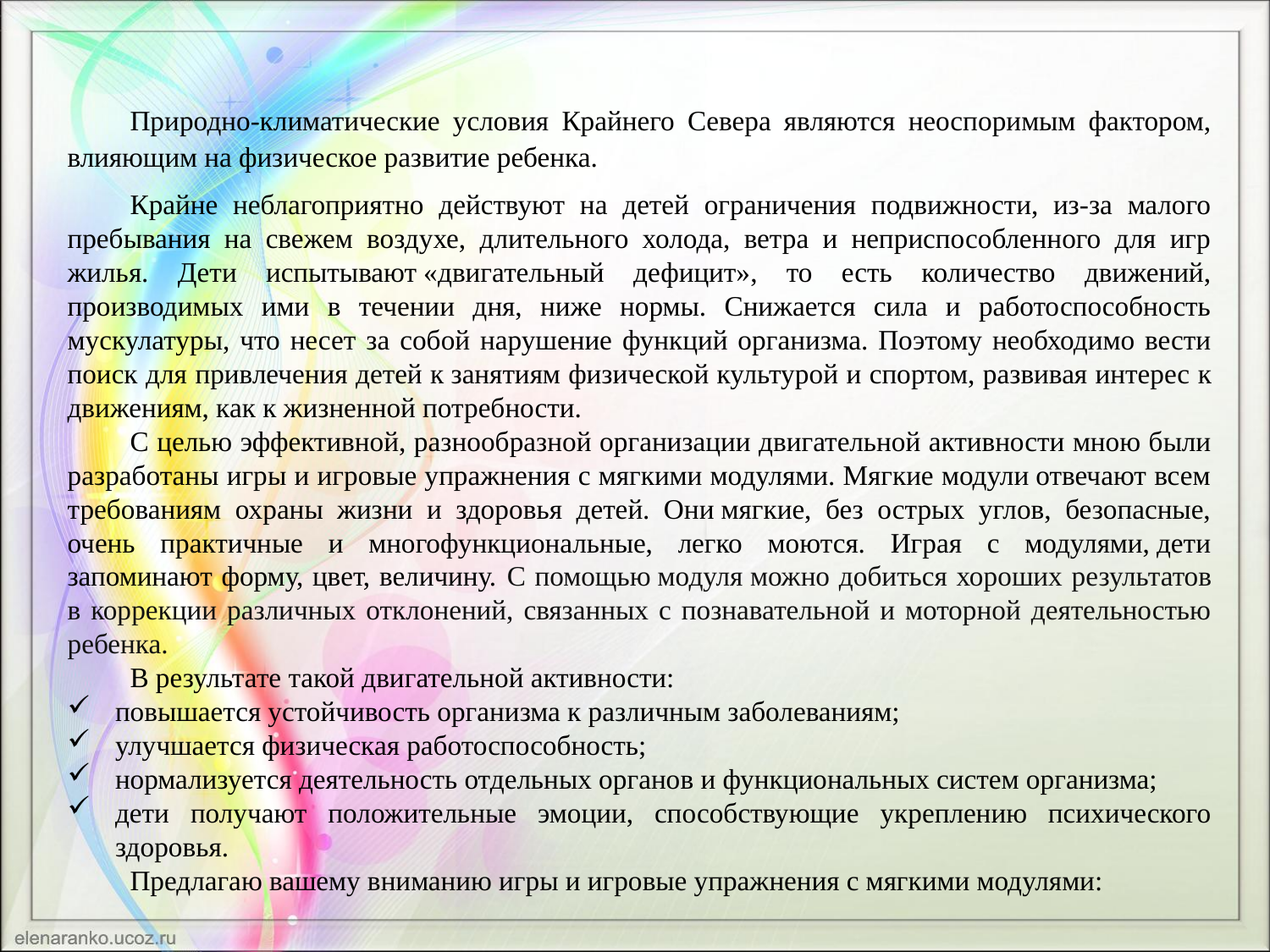

Природно-климатические условия Крайнего Севера являются неоспоримым фактором, влияющим на физическое развитие ребенка.
Крайне неблагоприятно действуют на детей ограничения подвижности, из-за малого пребывания на свежем воздухе, длительного холода, ветра и неприспособленного для игр жилья. Дети испытывают «двигательный дефицит», то есть количество движений, производимых ими в течении дня, ниже нормы. Снижается сила и работоспособность мускулатуры, что несет за собой нарушение функций организма. Поэтому необходимо вести поиск для привлечения детей к занятиям физической культурой и спортом, развивая интерес к движениям, как к жизненной потребности.
С целью эффективной, разнообразной организации двигательной активности мною были разработаны игры и игровые упражнения с мягкими модулями. Мягкие модули отвечают всем требованиям охраны жизни и здоровья детей. Они мягкие, без острых углов, безопасные, очень практичные и многофункциональные, легко моются. Играя с модулями, дети запоминают форму, цвет, величину. С помощью модуля можно добиться хороших результатов в коррекции различных отклонений, связанных с познавательной и моторной деятельностью ребенка.
В результате такой двигательной активности:
повышается устойчивость организма к различным заболеваниям;
улучшается физическая работоспособность;
нормализуется деятельность отдельных органов и функциональных систем организма;
дети получают положительные эмоции, способствующие укреплению психического здоровья.
Предлагаю вашему вниманию игры и игровые упражнения с мягкими модулями: